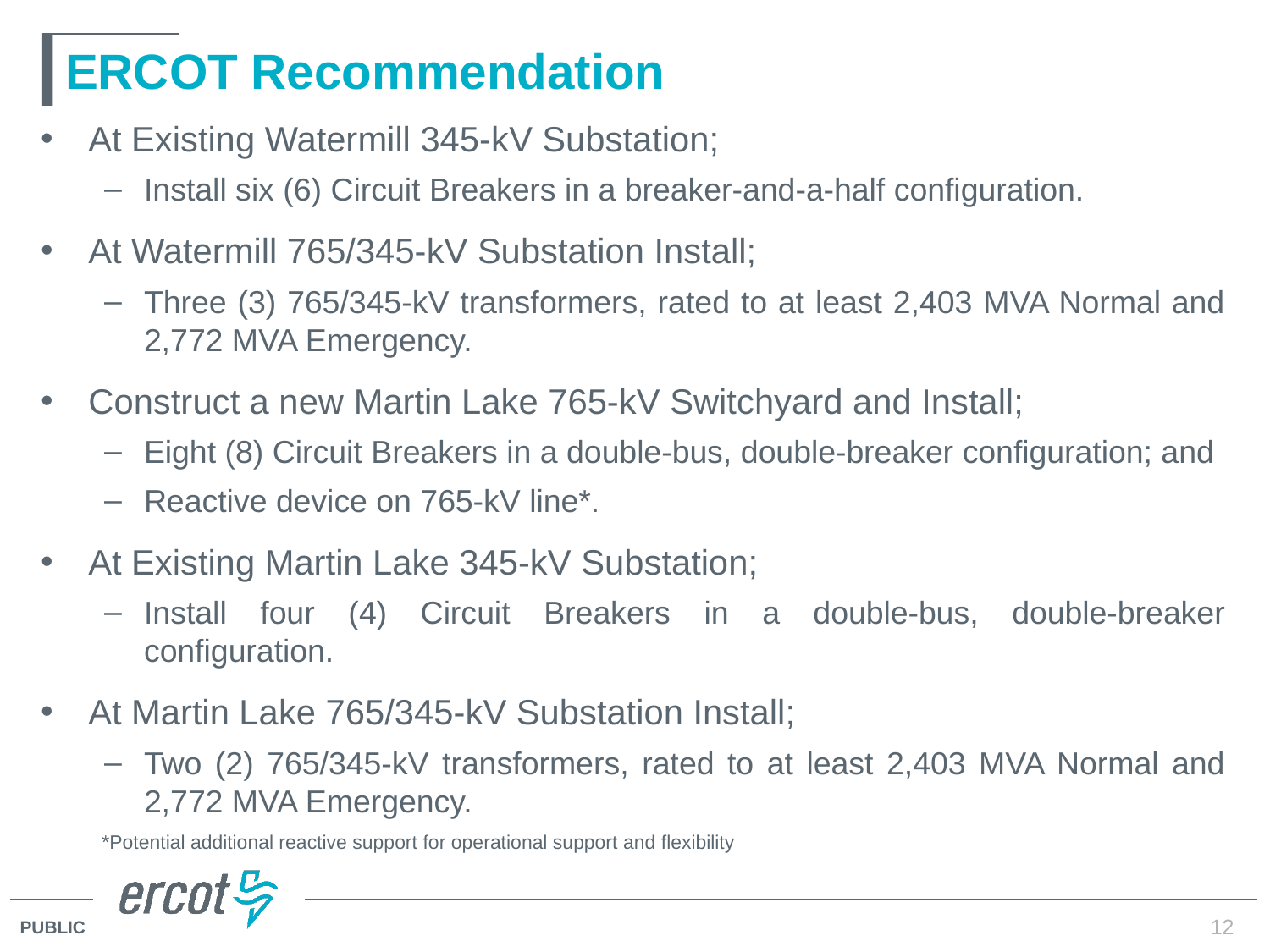

# ERCOT Recommendation
At Existing Watermill 345-kV Substation;
Install six (6) Circuit Breakers in a breaker-and-a-half configuration.
At Watermill 765/345-kV Substation Install;
Three (3) 765/345-kV transformers, rated to at least 2,403 MVA Normal and 2,772 MVA Emergency.
Construct a new Martin Lake 765-kV Switchyard and Install;
Eight (8) Circuit Breakers in a double-bus, double-breaker configuration; and
Reactive device on 765-kV line*.
At Existing Martin Lake 345-kV Substation;
Install four (4) Circuit Breakers in a double-bus, double-breaker configuration.
At Martin Lake 765/345-kV Substation Install;
Two (2) 765/345-kV transformers, rated to at least 2,403 MVA Normal and 2,772 MVA Emergency.
*Potential additional reactive support for operational support and flexibility
12